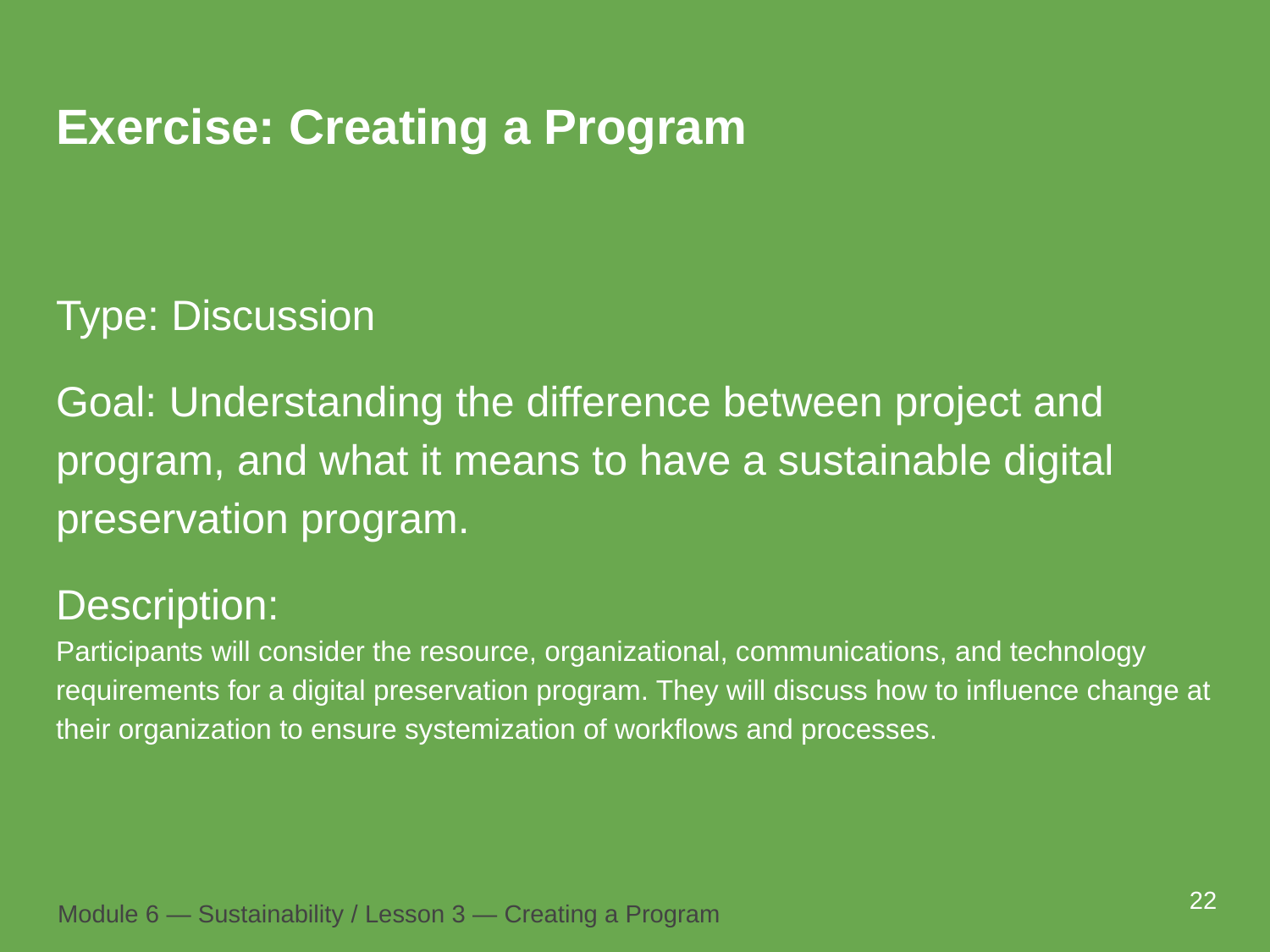

# Exercise: Creating a Program
Type: Discussion
Goal: Understanding the difference between project and program, and what it means to have a sustainable digital preservation program.
Description:
Participants will consider the resource, organizational, communications, and technology requirements for a digital preservation program. They will discuss how to influence change at their organization to ensure systemization of workflows and processes.
22
Module 6 — Sustainability / Lesson 3 — Creating a Program